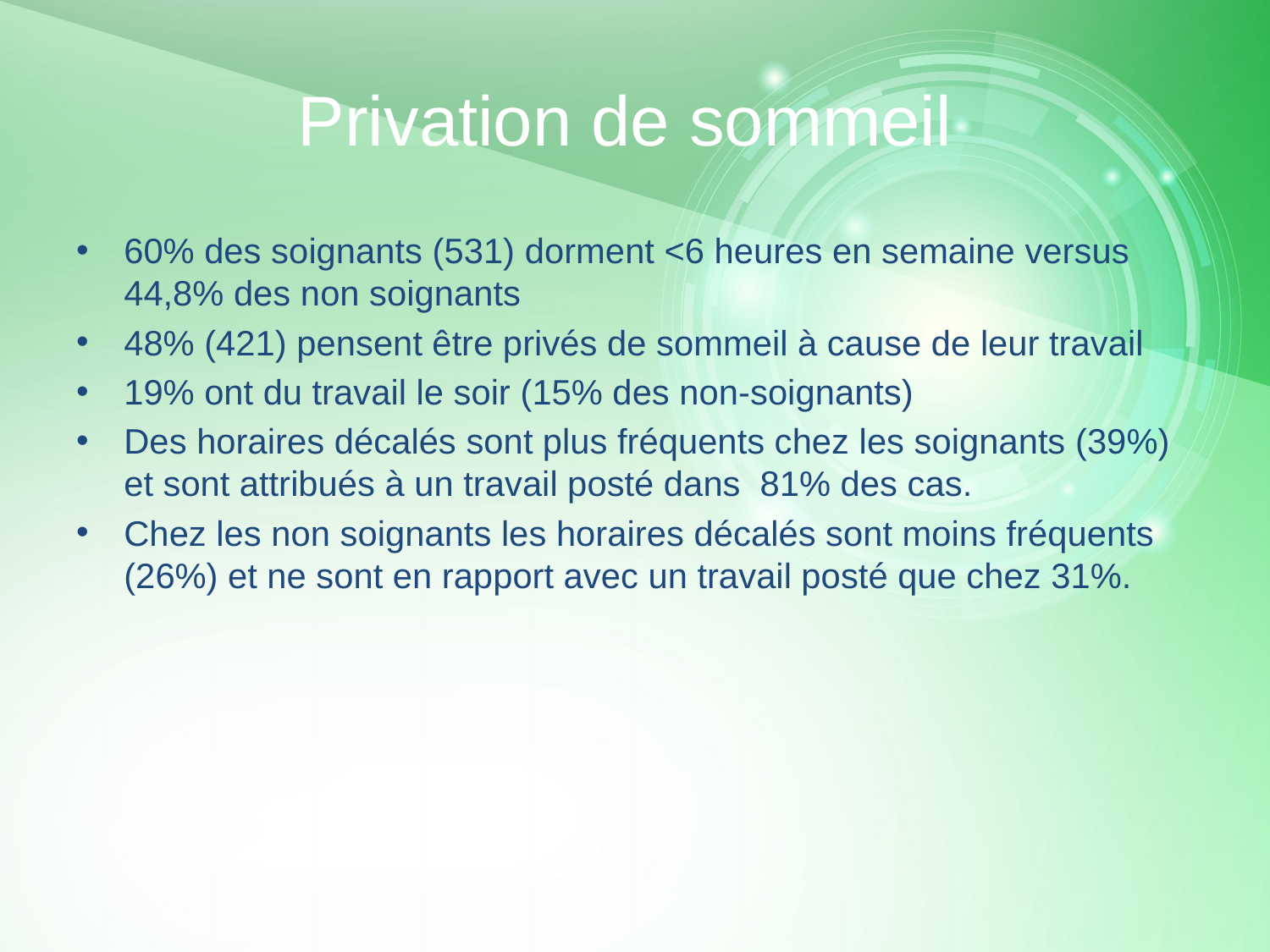

# Privation de sommeil
60% des soignants (531) dorment <6 heures en semaine versus 44,8% des non soignants
48% (421) pensent être privés de sommeil à cause de leur travail
19% ont du travail le soir (15% des non-soignants)
Des horaires décalés sont plus fréquents chez les soignants (39%) et sont attribués à un travail posté dans  81% des cas.
Chez les non soignants les horaires décalés sont moins fréquents (26%) et ne sont en rapport avec un travail posté que chez 31%.